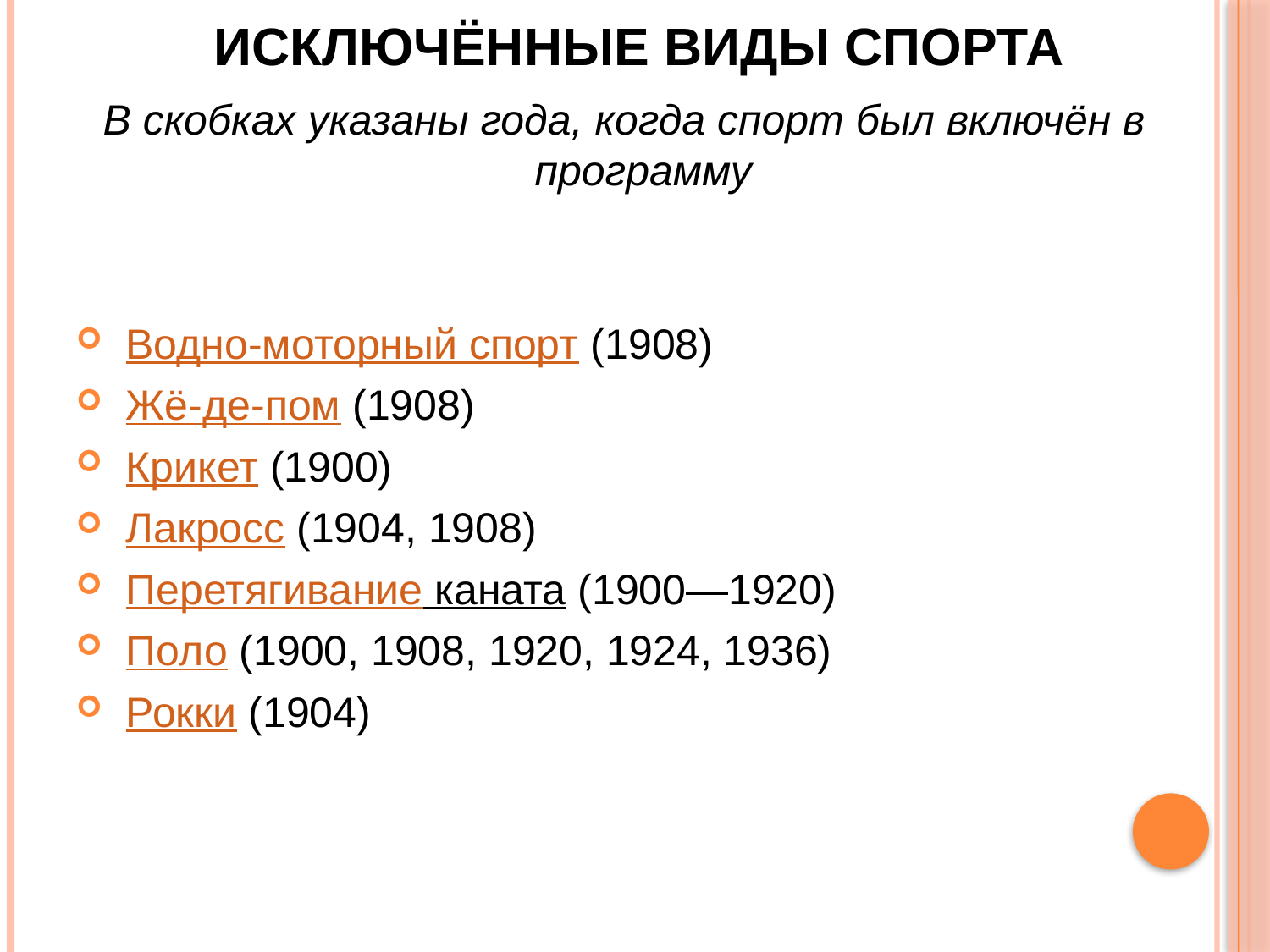

# Исключённые виды спорта
В скобках указаны года, когда спорт был включён в программу

 Водно-моторный спорт (1908)
 Жё-де-пом (1908)
 Крикет (1900)
 Лакросс (1904, 1908)
 Перетягивание каната (1900—1920)
 Поло (1900, 1908, 1920, 1924, 1936)
 Рокки (1904)